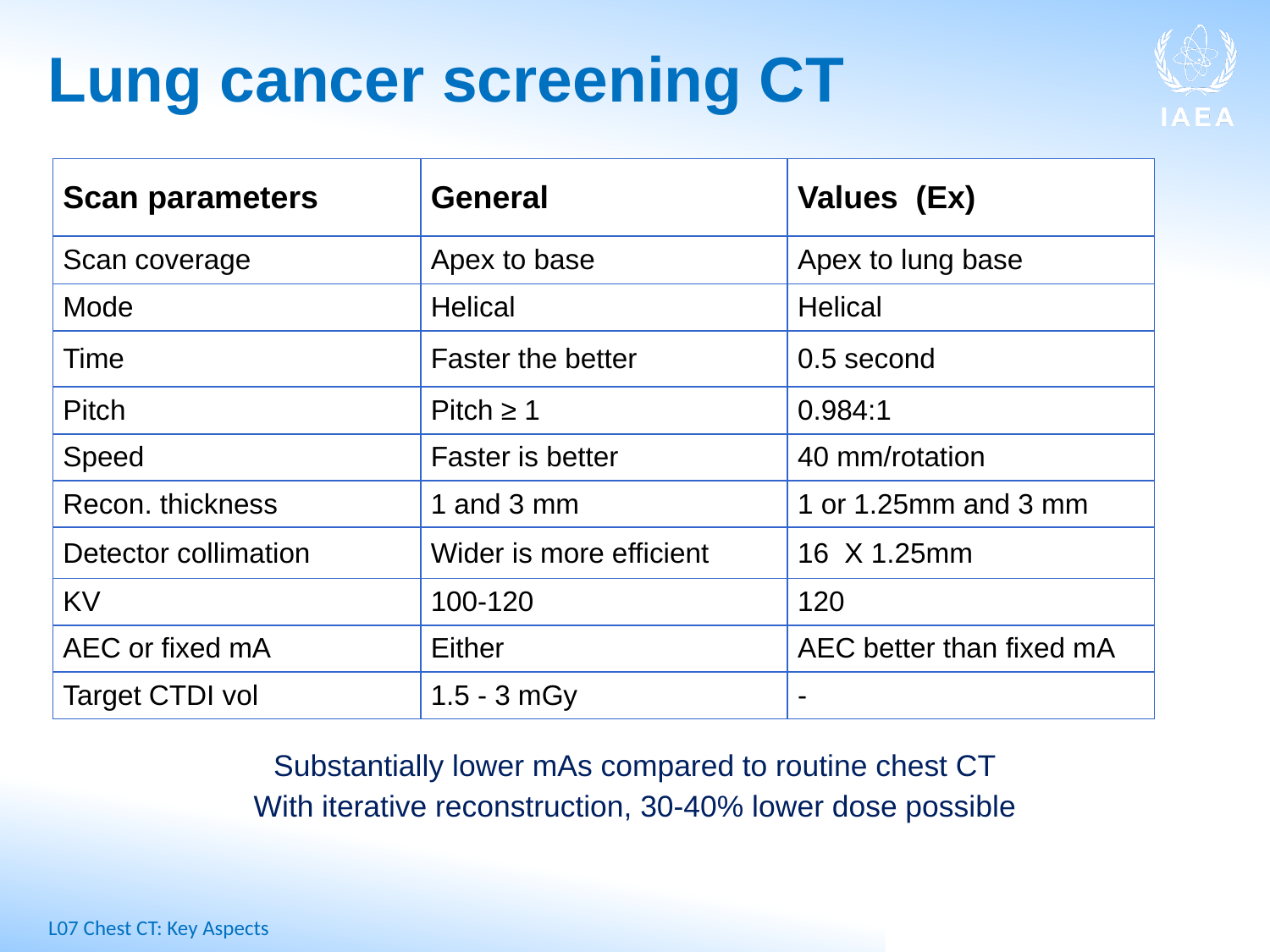

# Lung cancer screening CT
| Scan parameters | General | Values (Ex) |
| --- | --- | --- |
| Scan coverage | Apex to base | Apex to lung base |
| Mode | Helical | Helical |
| Time | Faster the better | 0.5 second |
| Pitch | Pitch ≥ 1 | 0.984:1 |
| Speed | Faster is better | 40 mm/rotation |
| Recon. thickness | 1 and 3 mm | 1 or 1.25mm and 3 mm |
| Detector collimation | Wider is more efficient | 16 X 1.25mm |
| KV | 100-120 | 120 |
| AEC or fixed mA | Either | AEC better than fixed mA |
| Target CTDI vol | 1.5 - 3 mGy | - |
Substantially lower mAs compared to routine chest CT
With iterative reconstruction, 30-40% lower dose possible